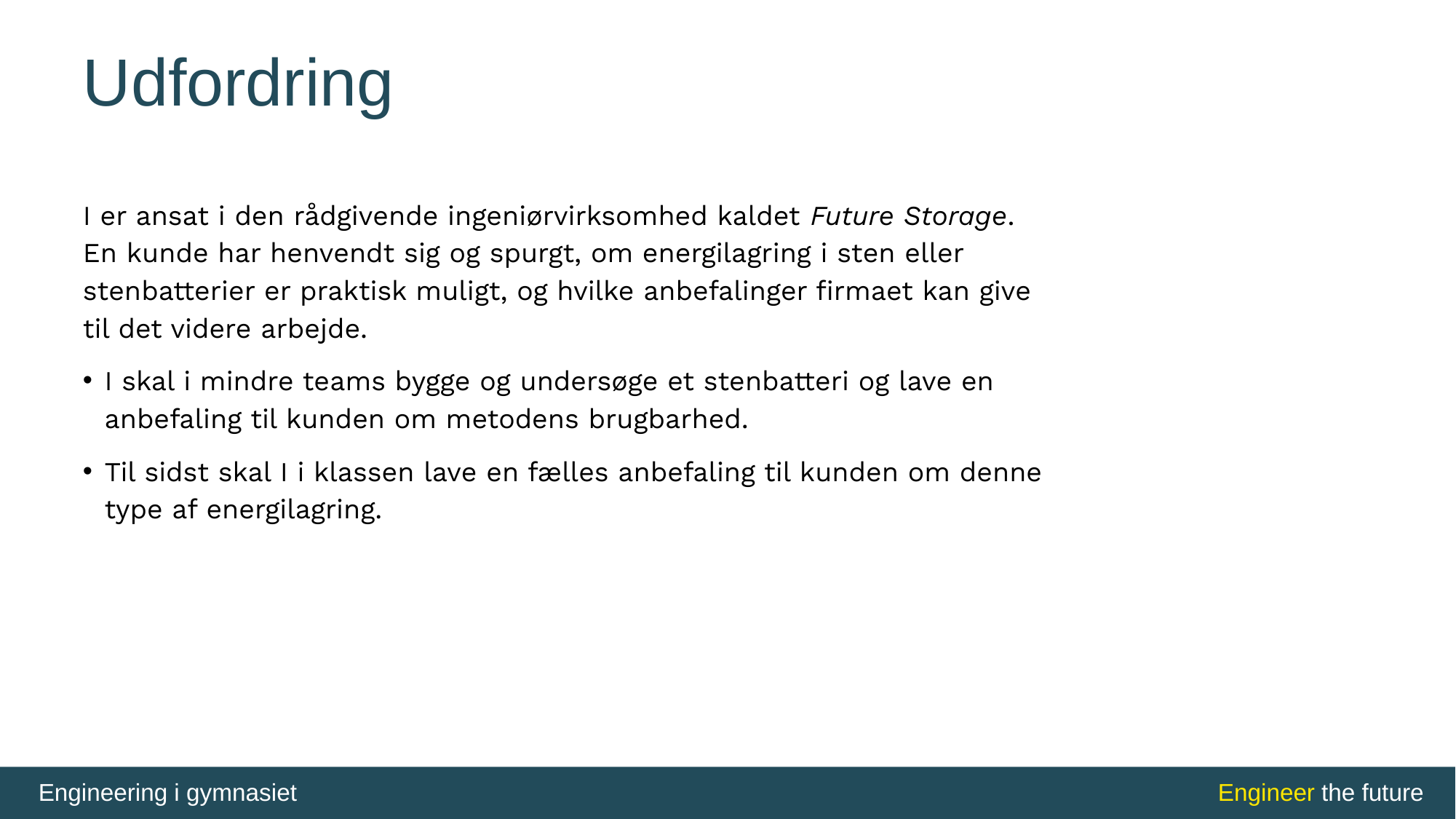

# Udfordring
I er ansat i den rådgivende ingeniørvirksomhed kaldet Future Storage. En kunde har henvendt sig og spurgt, om energilagring i sten eller stenbatterier er praktisk muligt, og hvilke anbefalinger firmaet kan give til det videre arbejde.
I skal i mindre teams bygge og undersøge et stenbatteri og lave en anbefaling til kunden om metodens brugbarhed.
Til sidst skal I i klassen lave en fælles anbefaling til kunden om denne type af energilagring.